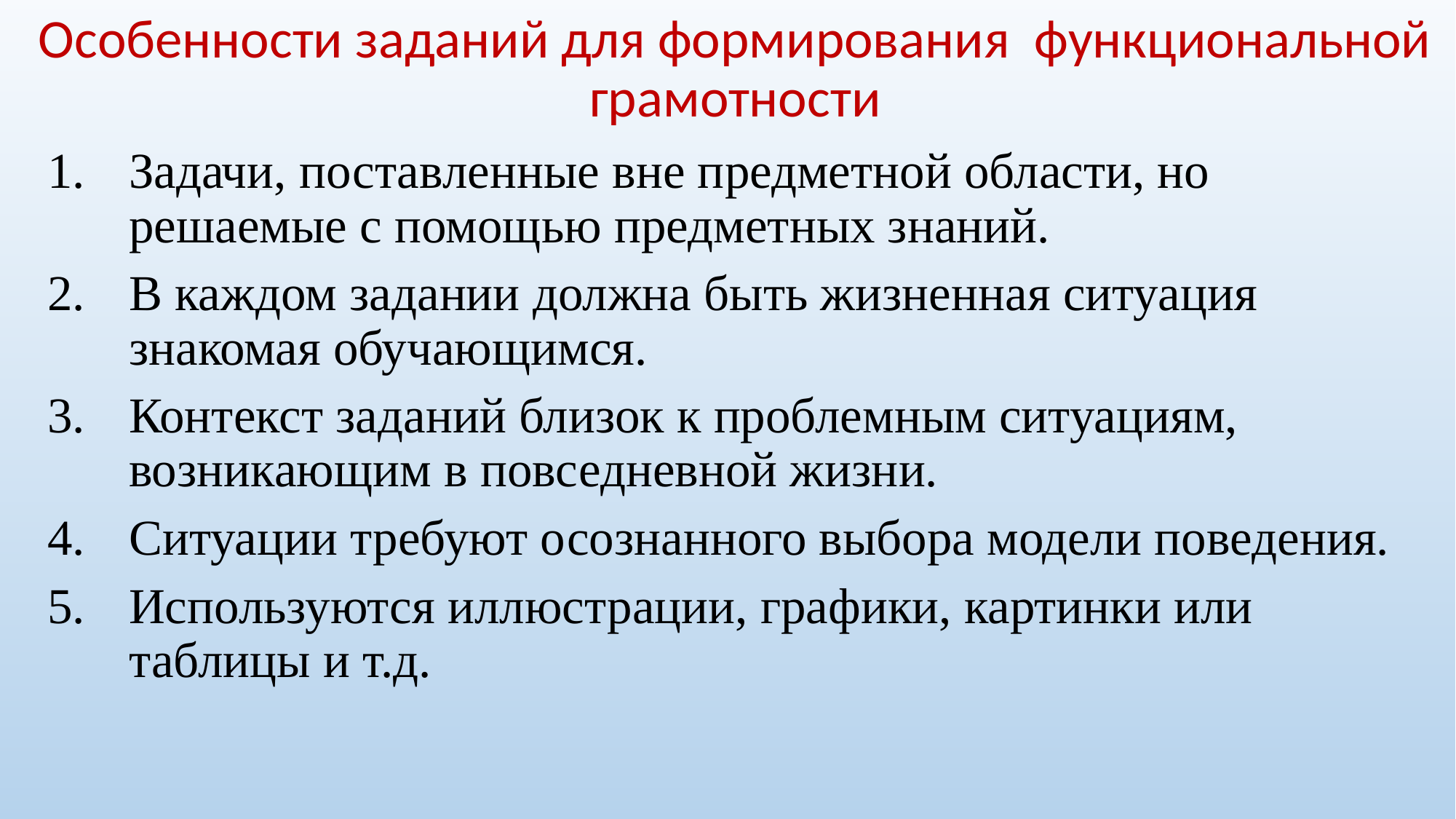

# Особенности заданий для формирования  функциональной грамотности
Задачи, поставленные вне предметной области, но решаемые с помощью предметных знаний.
В каждом задании должна быть жизненная ситуация знакомая обучающимся.
Контекст заданий близок к проблемным ситуациям, возникающим в повседневной жизни.
Ситуации требуют осознанного выбора модели поведения.
Используются иллюстрации, графики, картинки или таблицы и т.д.